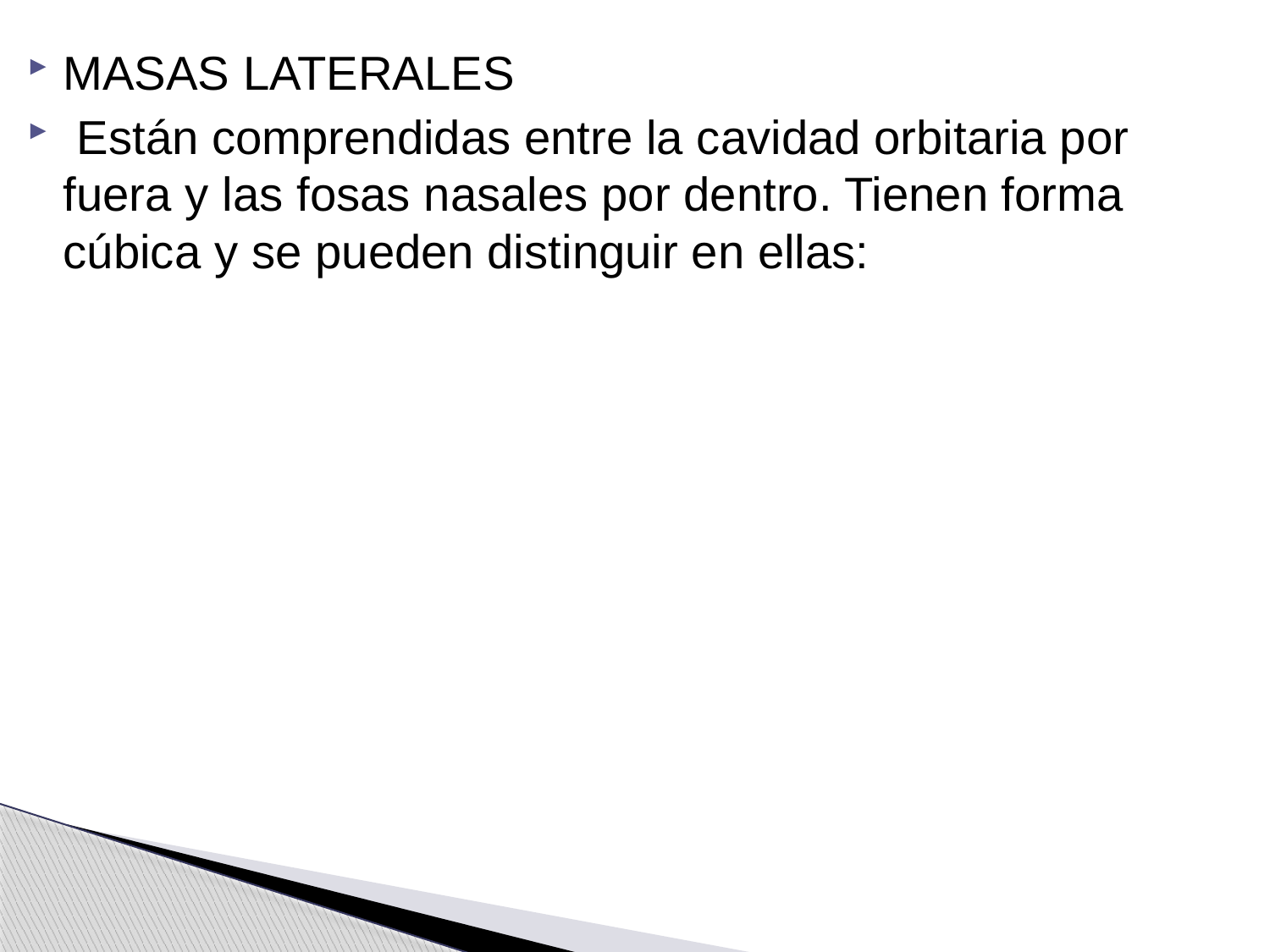

MASAS LATERALES
 Están comprendidas entre la cavidad orbitaria por fuera y las fosas nasales por dentro. Tienen forma cúbica y se pueden distinguir en ellas: